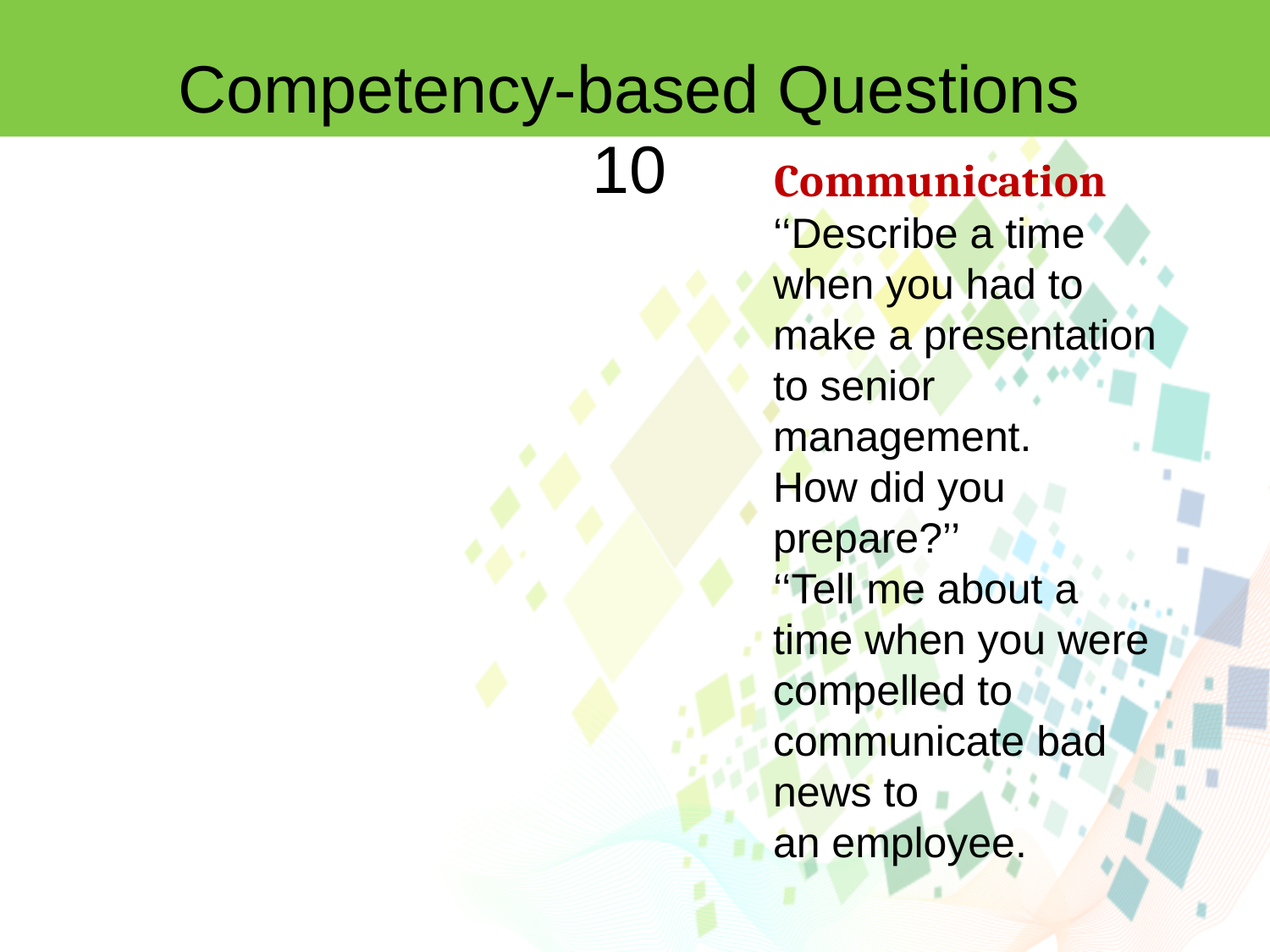

Competency-based Questions 10
Communication
‘‘Describe a time when you had to make a presentation to senior management.
How did you prepare?’’
‘‘Tell me about a time when you were compelled to communicate bad news to
an employee.